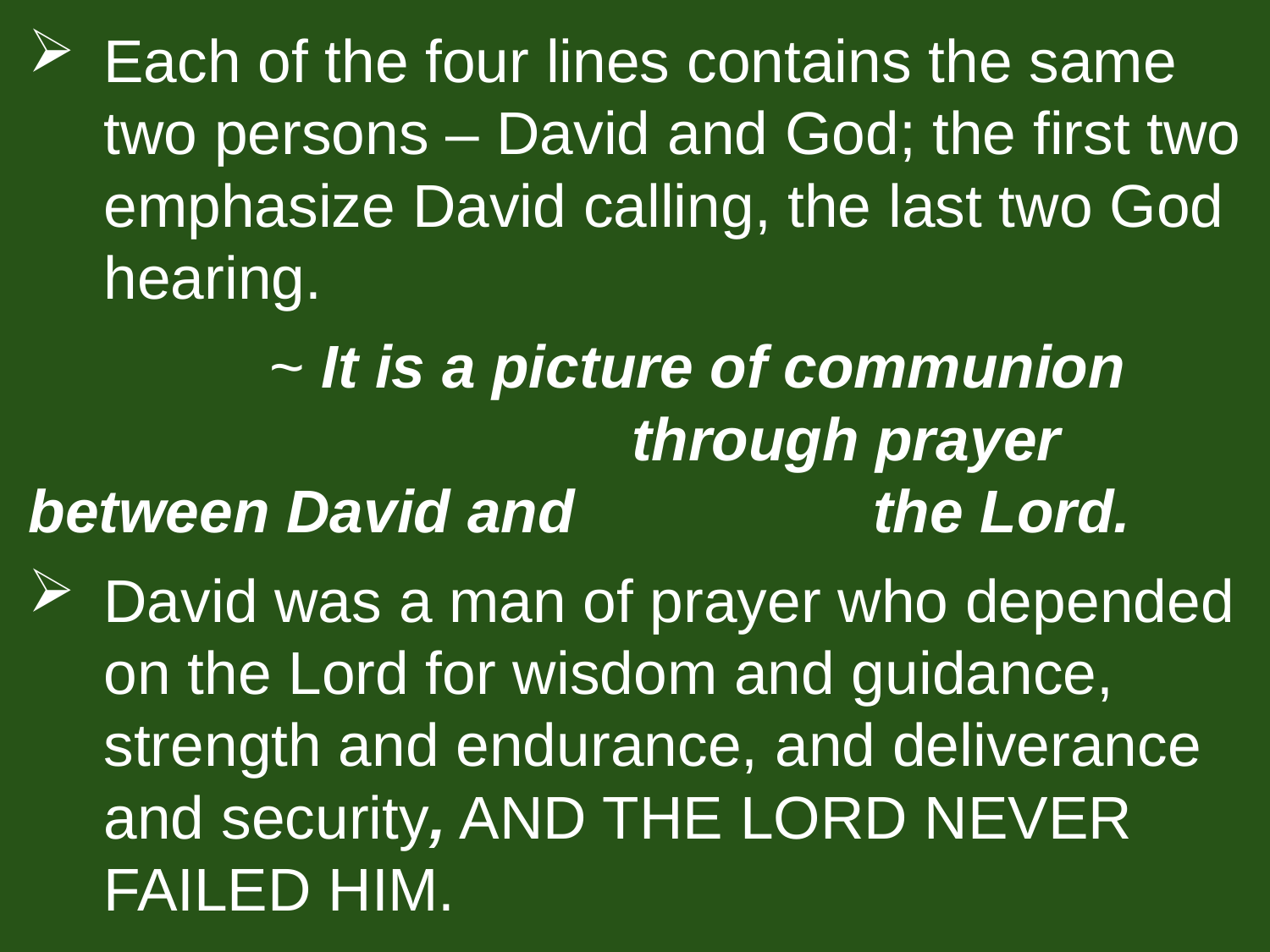

Each of the four lines contains the same two persons – David and God; the first two emphasize David calling, the last two God hearing.
		~ It is a picture of communion 						through prayer between David and 			the Lord.
David was a man of prayer who depended on the Lord for wisdom and guidance, strength and endurance, and deliverance and security, AND THE LORD NEVER FAILED HIM.